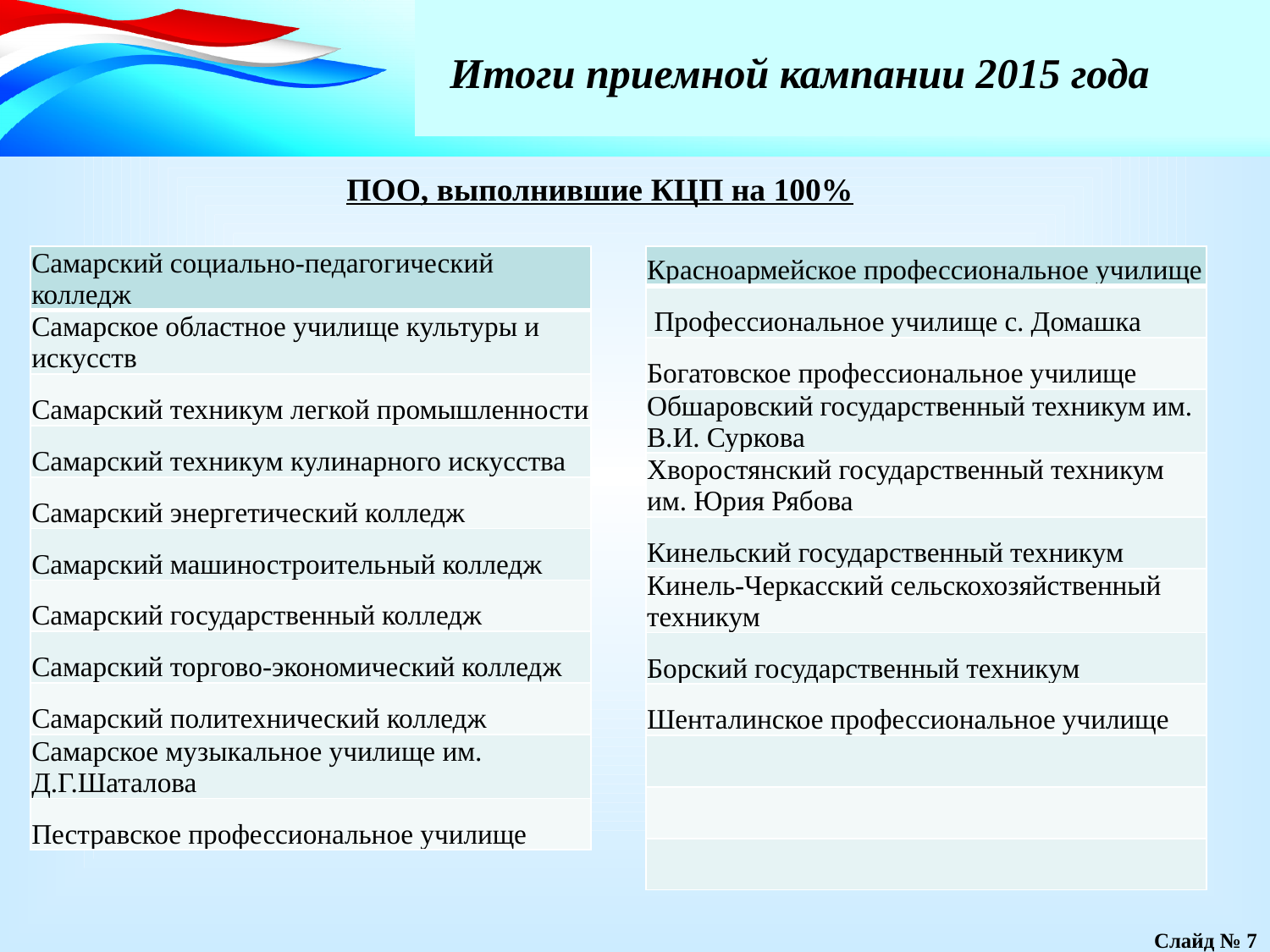

Итоги приемной кампании 2015 года
ПОО, выполнившие КЦП на 100%
| Самарский социально-педагогический колледж |
| --- |
| Самарское областное училище культуры и искусств |
| Самарский техникум легкой промышленности |
| Самарский техникум кулинарного искусства |
| Самарский энергетический колледж |
| Самарский машиностроительный колледж |
| Самарский государственный колледж |
| Самарский торгово-экономический колледж |
| Самарский политехнический колледж |
| Самарское музыкальное училище им. Д.Г.Шаталова |
| Пестравское профессиональное училище |
| Красноармейское профессиональное училище |
| --- |
| Профессиональное училище с. Домашка |
| Богатовское профессиональное училище |
| Обшаровский государственный техникум им. В.И. Суркова |
| Хворостянский государственный техникум им. Юрия Рябова |
| Кинельский государственный техникум |
| Кинель-Черкасский сельскохозяйственный техникум |
| Борский государственный техникум |
| Шенталинское профессиональное училище |
|  |
|  |
|  |
Слайд № 7